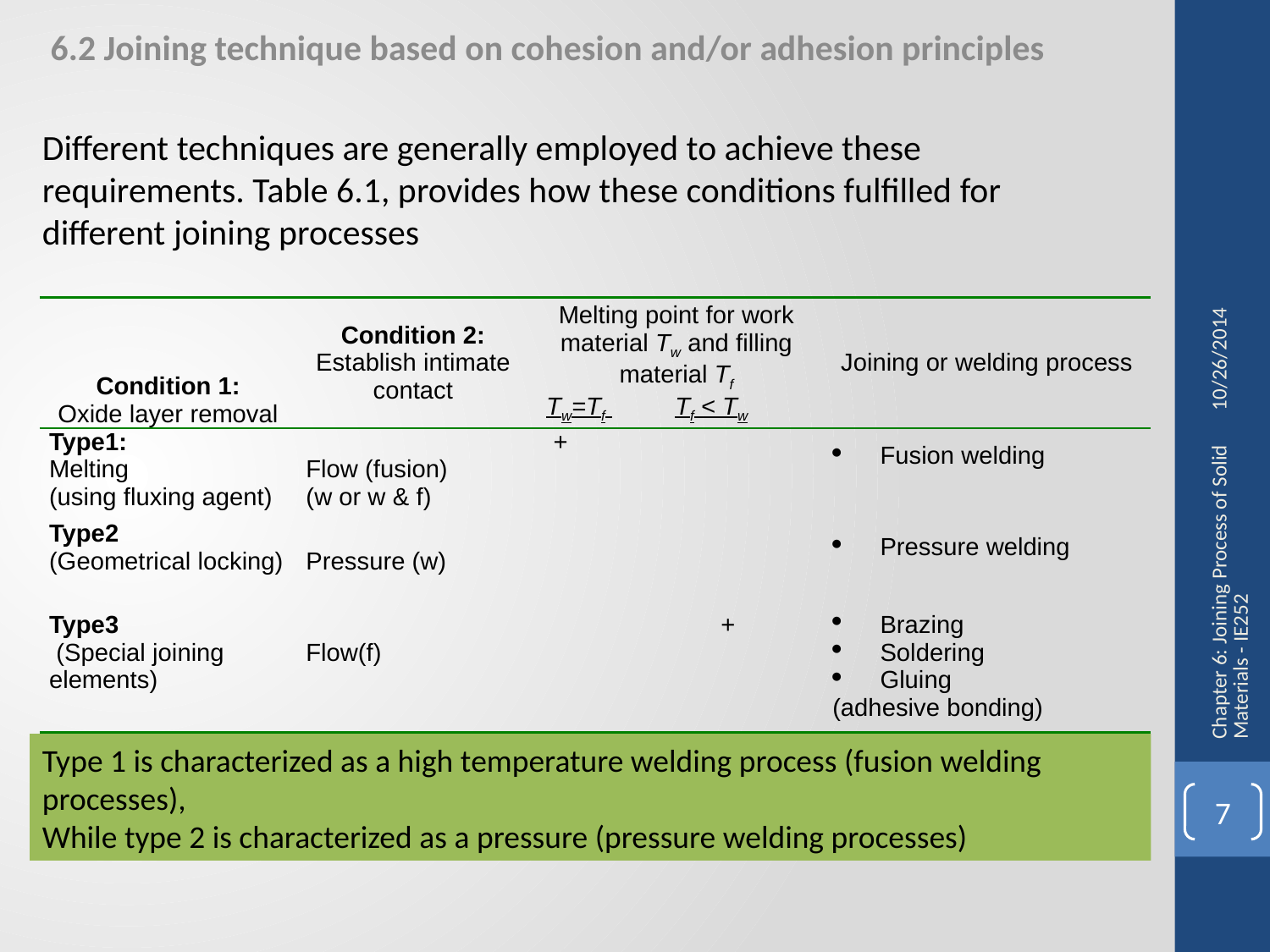

6.2 Joining technique based on cohesion and/or adhesion principles

Different techniques are generally employed to achieve these requirements. Table 6.1, provides how these conditions fulfilled for different joining processes
10/26/2014
| Condition 1: Oxide layer removal | Condition 2: Establish intimate contact | Melting point for work material Tw and filling material Tf Tw=Tf Tf < Tw | Joining or welding process |
| --- | --- | --- | --- |
| Type1: Melting (using fluxing agent) | Flow (fusion) (w or w & f) | + | Fusion welding |
| Type2 (Geometrical locking) | Pressure (w) |  | Pressure welding |
| Type3 (Special joining elements) | Flow(f) | + | Brazing Soldering Gluing (adhesive bonding) |
Chapter 6: Joining Process of Solid Materials - IE252
Type 1 is characterized as a high temperature welding process (fusion welding processes),
While type 2 is characterized as a pressure (pressure welding processes)
7